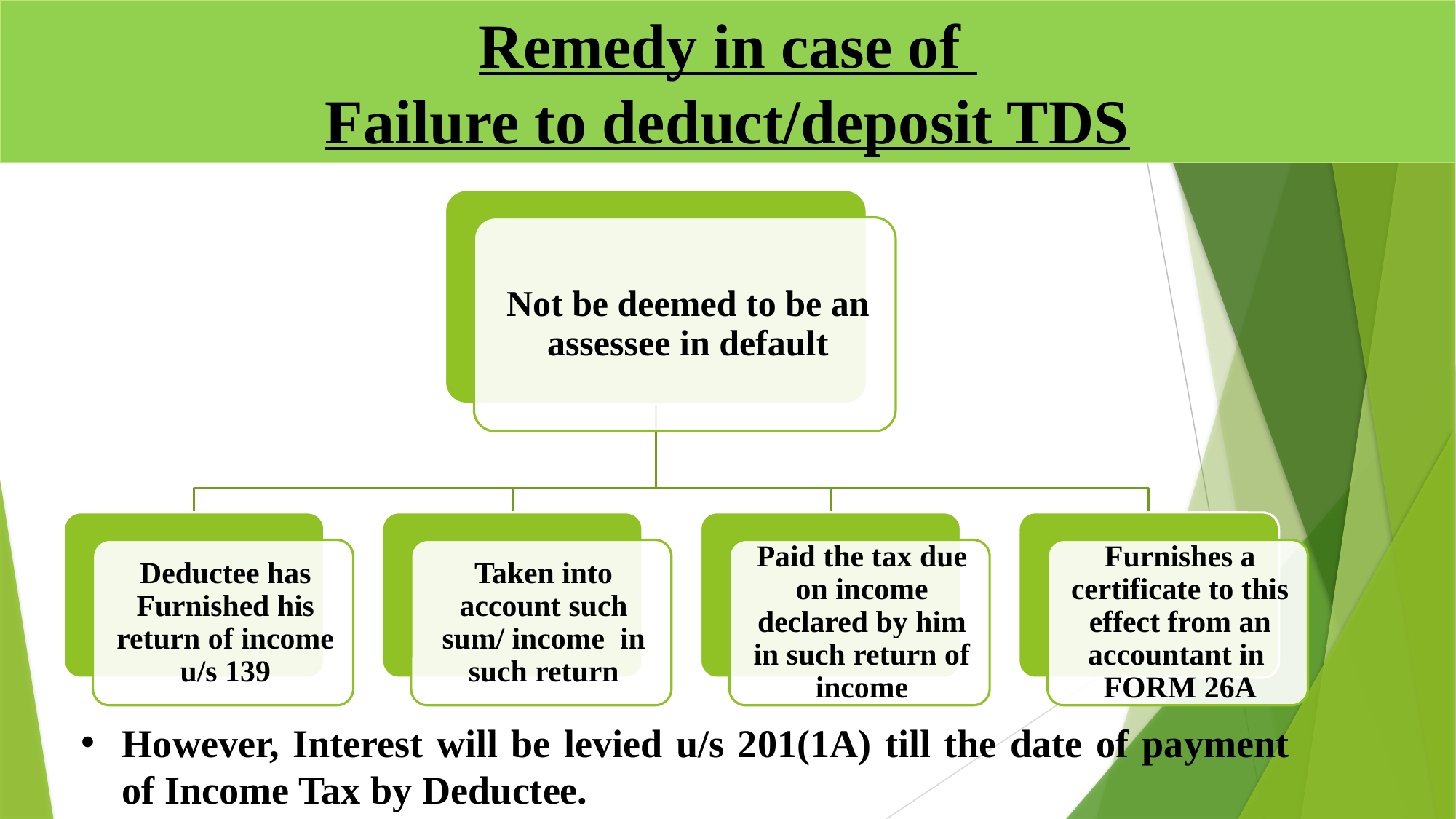

# Remedy in case of Failure to deduct/deposit TDS
Not be deemed to be an assessee in default
Deductee has Furnished his return of income u/s 139
Taken into account such sum/ income  in such return
Paid the tax due on income declared by him in such return of income
Furnishes a certificate to this effect from an accountant in  FORM 26A
However, Interest will be levied u/s 201(1A) till the date of payment of Income Tax by Deductee.